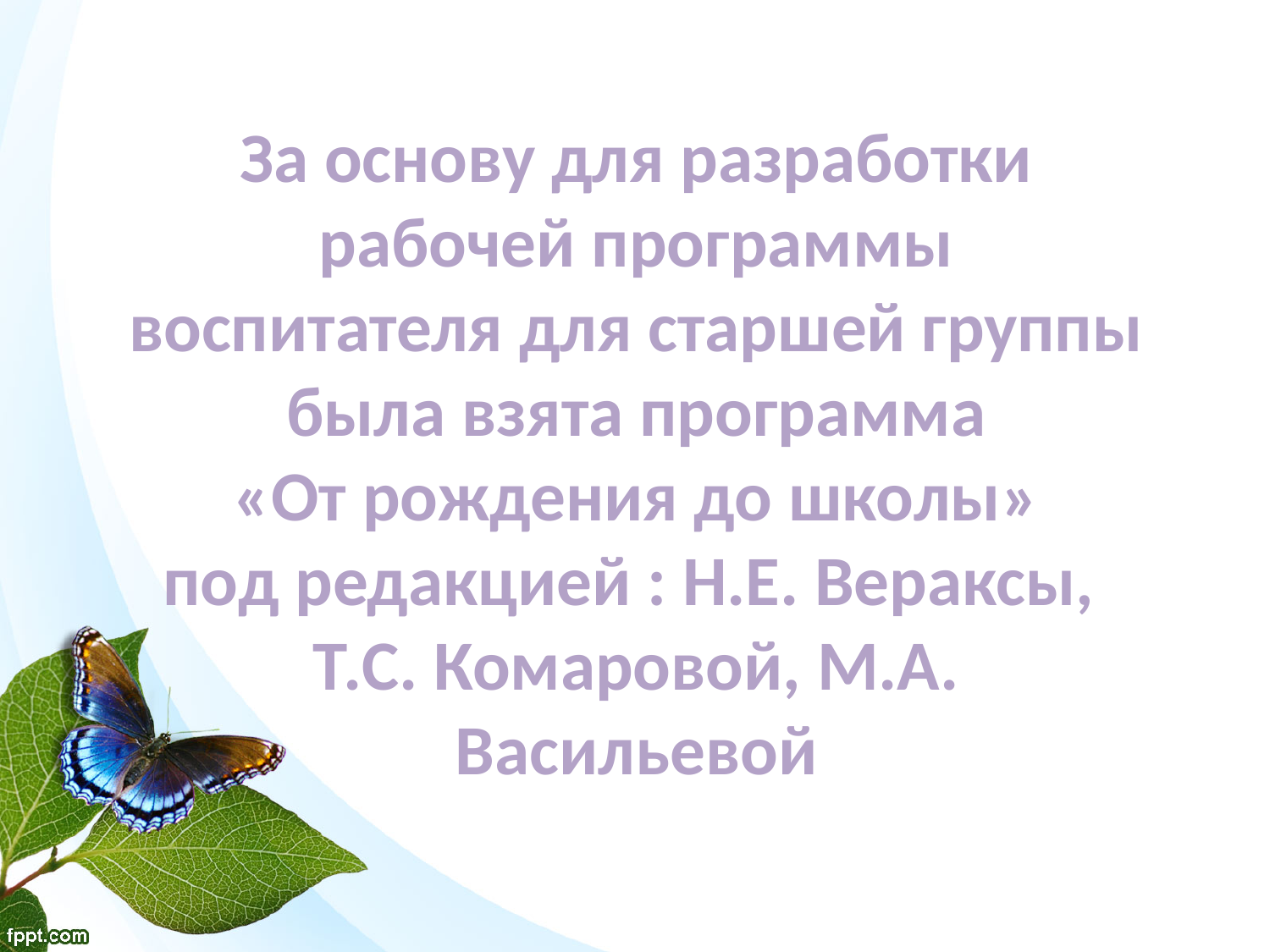

За основу для разработки рабочей программы воспитателя для старшей группы
была взята программа
 «От рождения до школы»
под редакцией : Н.Е. Вераксы,
Т.С. Комаровой, М.А. Васильевой